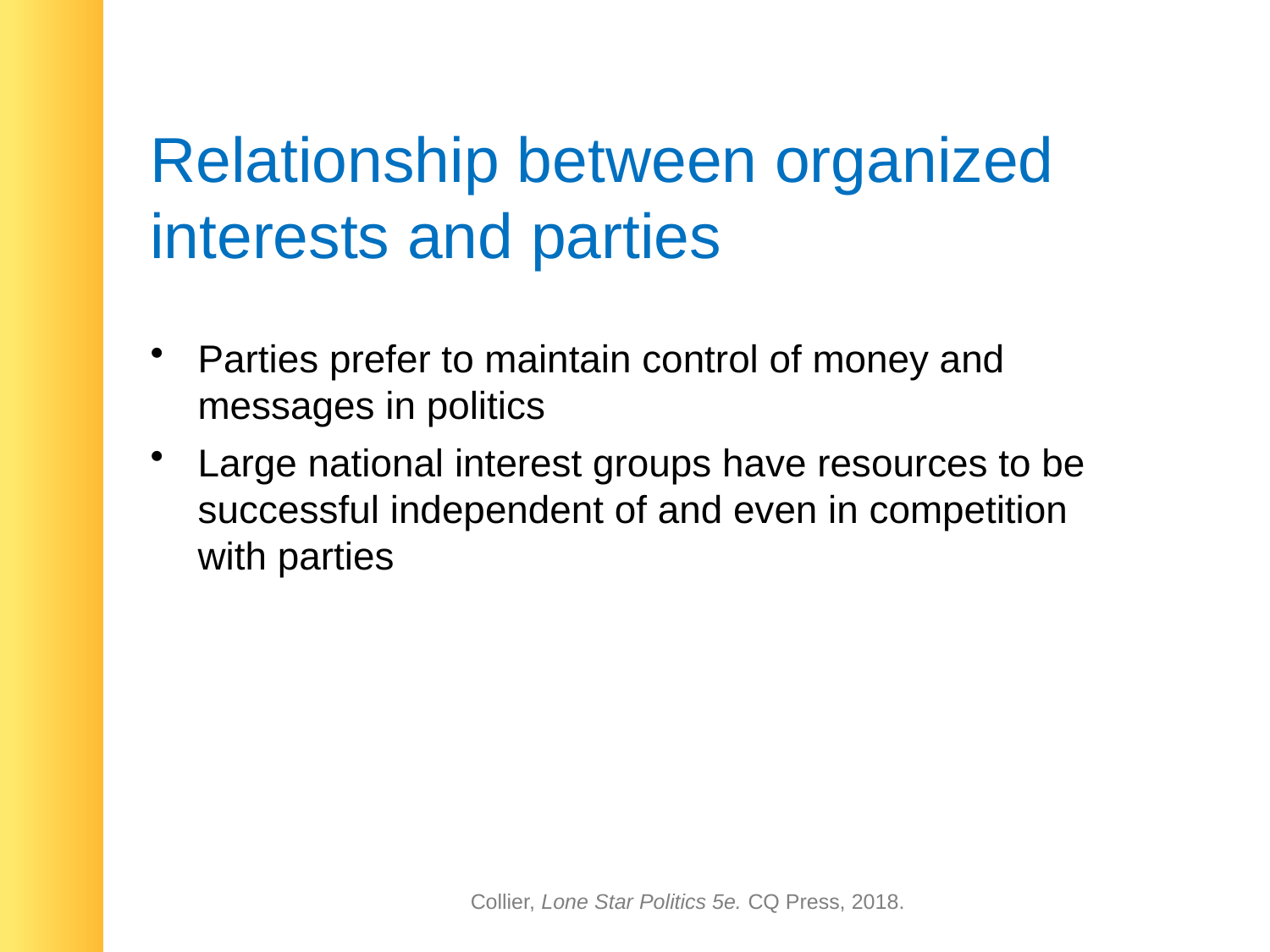

# Relationship between organized interests and parties
Parties prefer to maintain control of money and messages in politics
Large national interest groups have resources to be successful independent of and even in competition with parties
Collier, Lone Star Politics 5e. CQ Press, 2018.